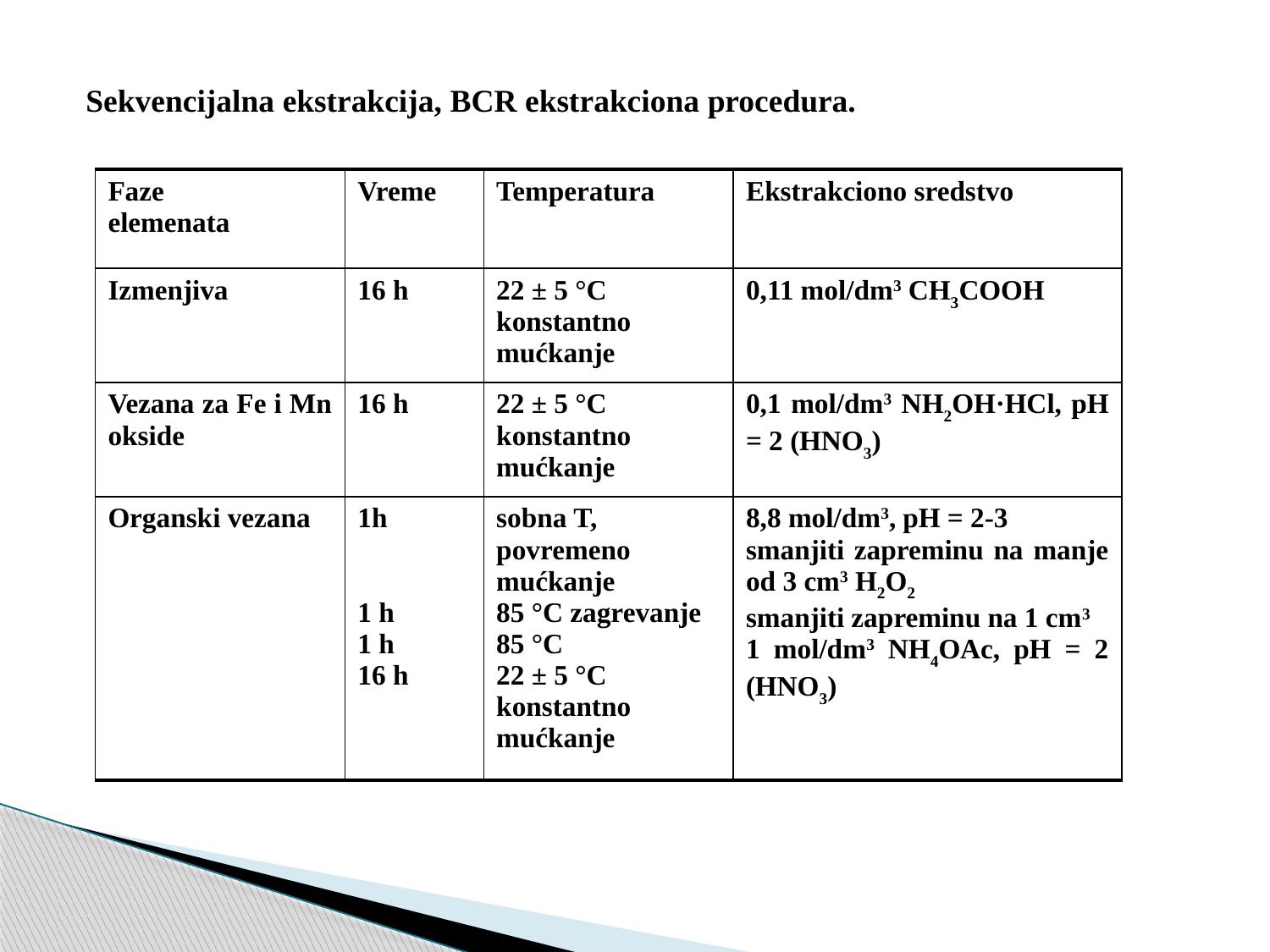

Sekvencijalna ekstrakcija, BCR ekstrakciona procedura.
| Faze elemenata | Vreme | Temperatura | Ekstrakciono sredstvo |
| --- | --- | --- | --- |
| Izmenjiva | 16 h | 22 ± 5 °C konstantno mućkanje | 0,11 mol/dm3 CH3COOH |
| Vezana za Fe i Mn okside | 16 h | 22 ± 5 °C konstantno mućkanje | 0,1 mol/dm3 NH2OH·HCl, pH = 2 (HNO3) |
| Organski vezana | 1h 1 h 1 h 16 h | sobna T, povremeno mućkanje 85 °C zagrevanje 85 °C 22 ± 5 °C konstantno mućkanje | 8,8 mol/dm3, pH = 2-3 smanjiti zapreminu na manje od 3 cm3 H2O2 smanjiti zapreminu na 1 cm3 1 mol/dm3 NH4OAc, pH = 2 (HNO3) |